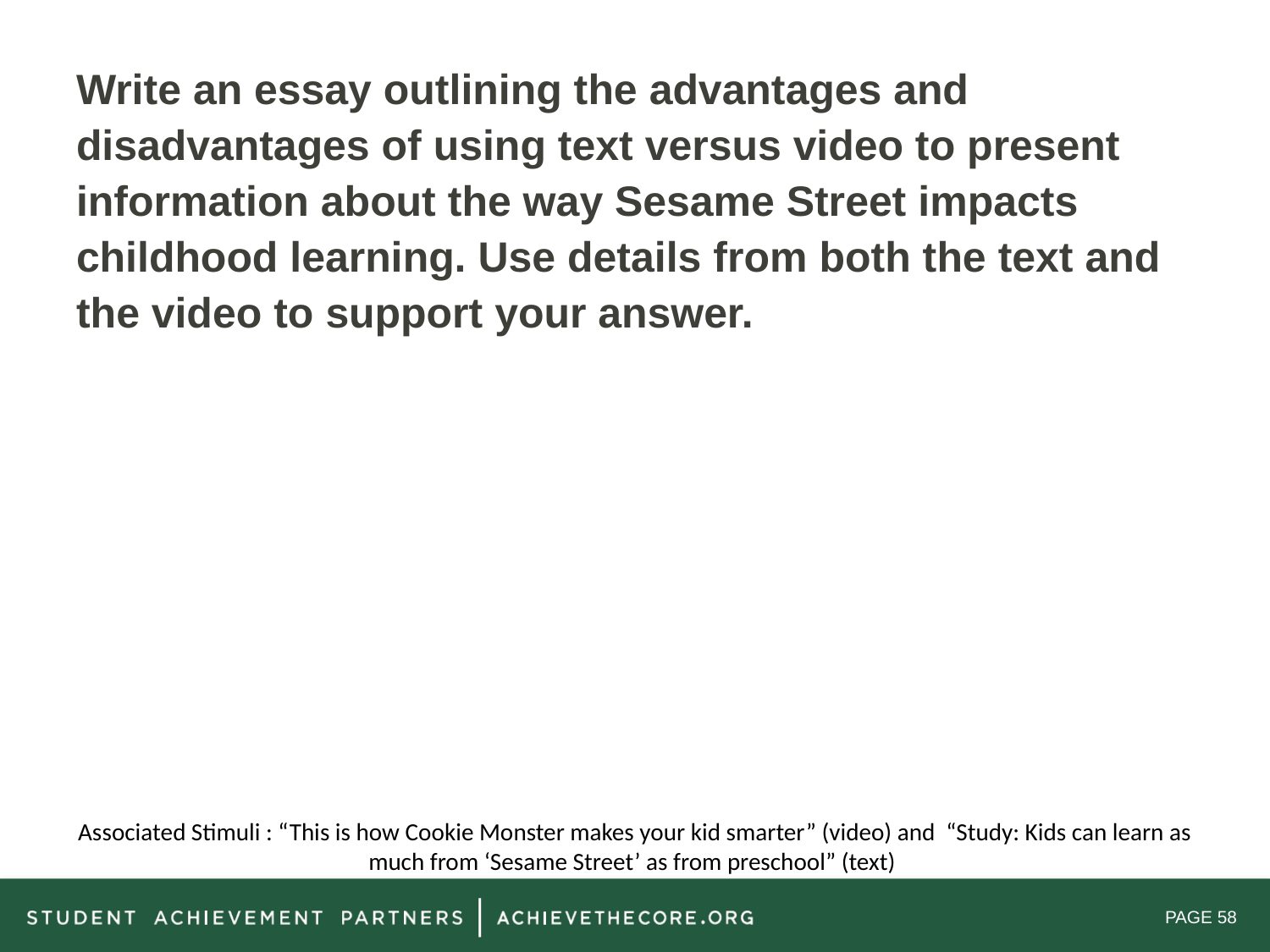

Write an essay outlining the advantages and disadvantages of using text versus video to present information about the way Sesame Street impacts childhood learning. Use details from both the text and the video to support your answer.
Associated Stimuli : “This is how Cookie Monster makes your kid smarter” (video) and  “Study: Kids can learn as much from ‘Sesame Street’ as from preschool” (text)